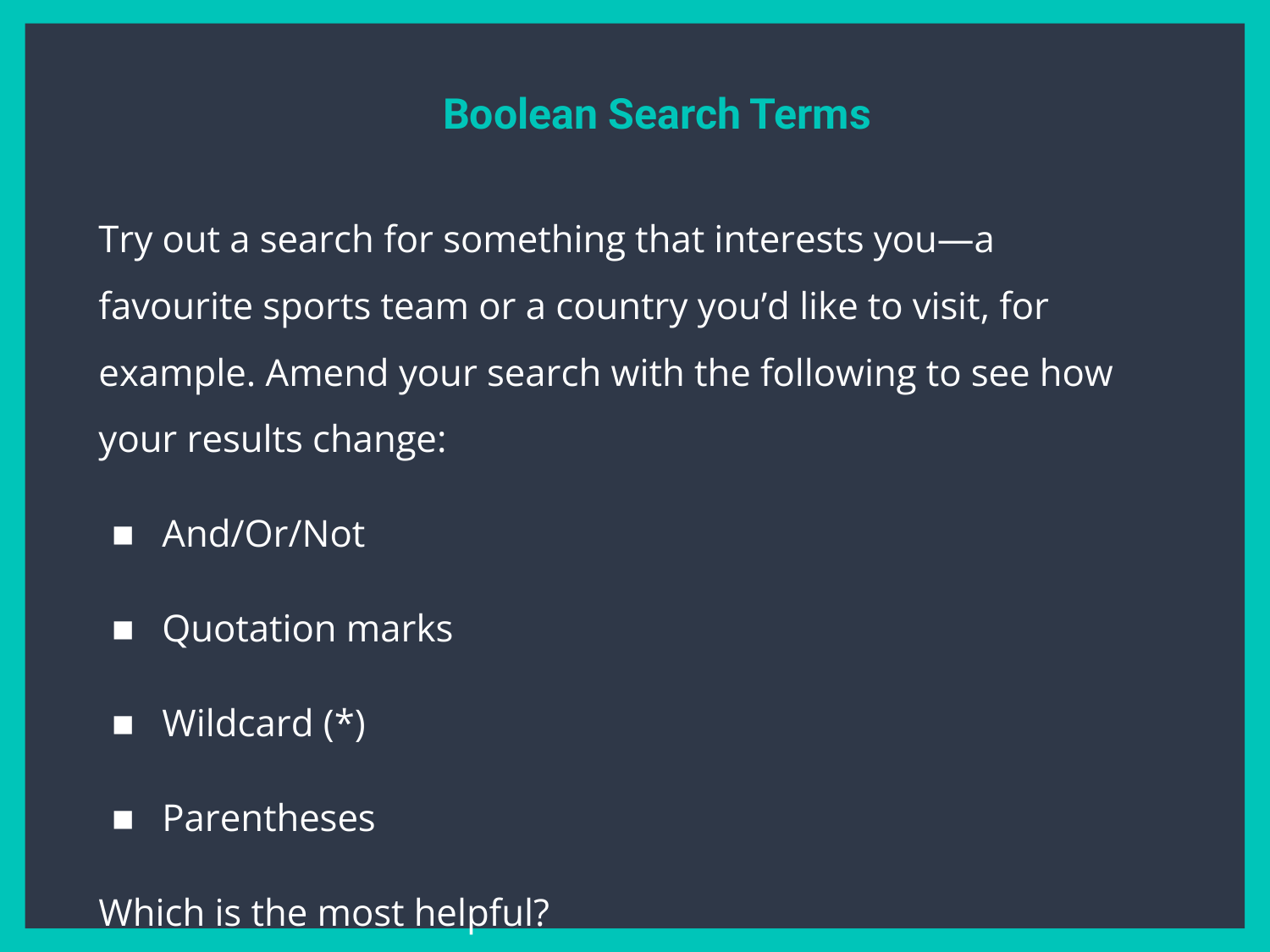

Boolean Search Terms
Try out a search for something that interests you—a favourite sports team or a country you’d like to visit, for example. Amend your search with the following to see how your results change:
And/Or/Not
Quotation marks
Wildcard (*)
Parentheses
Which is the most helpful?